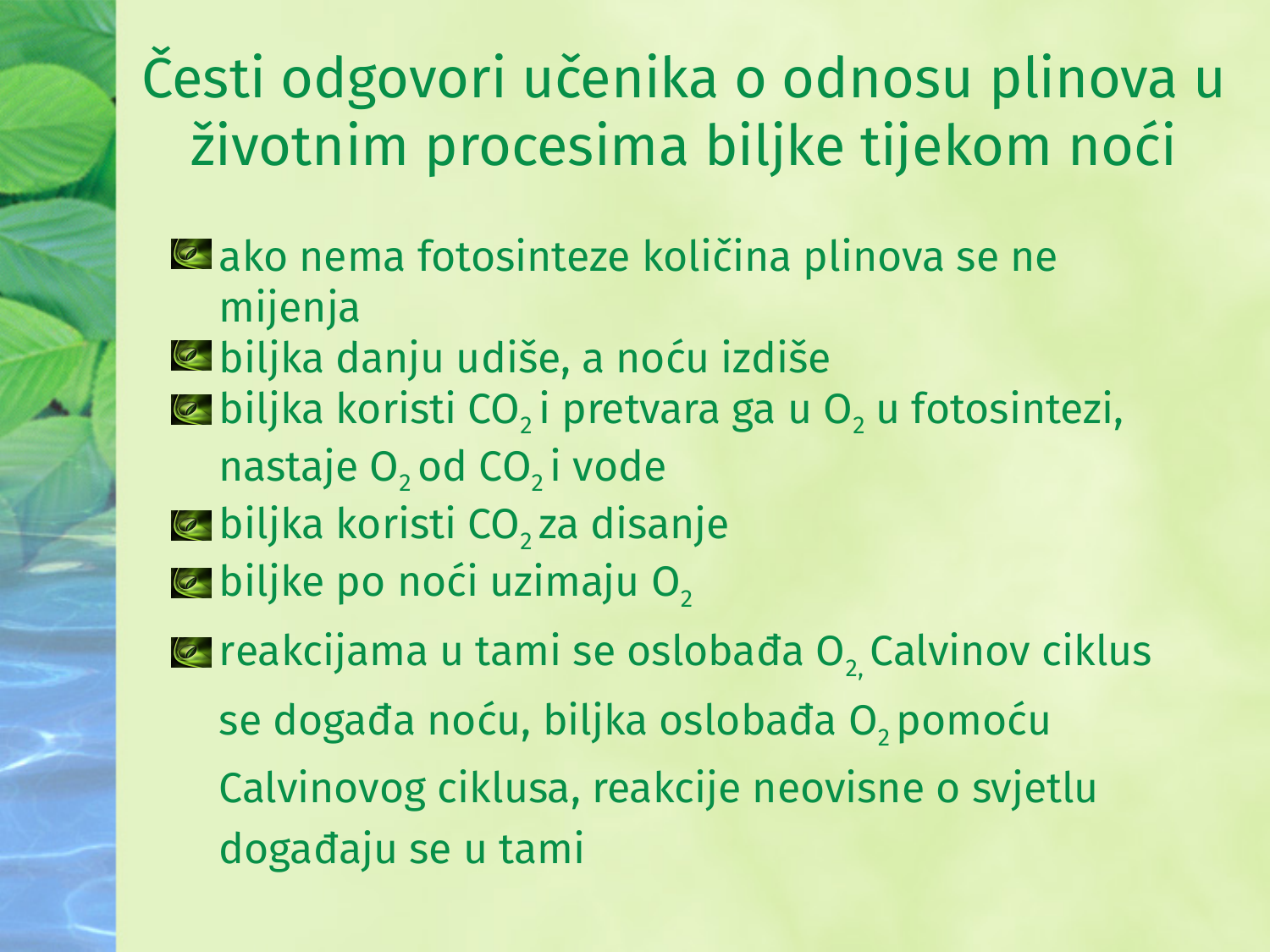

# Česti odgovori učenika o odnosu plinova u životnim procesima biljke tijekom noći
ako nema fotosinteze količina plinova se ne mijenja
biljka danju udiše, a noću izdiše
biljka koristi CO2 i pretvara ga u O2 u fotosintezi, nastaje O2 od CO2 i vode
biljka koristi CO2 za disanje
biljke po noći uzimaju O2
reakcijama u tami se oslobađa O2, Calvinov ciklus se događa noću, biljka oslobađa O2 pomoću Calvinovog ciklusa, reakcije neovisne o svjetlu događaju se u tami